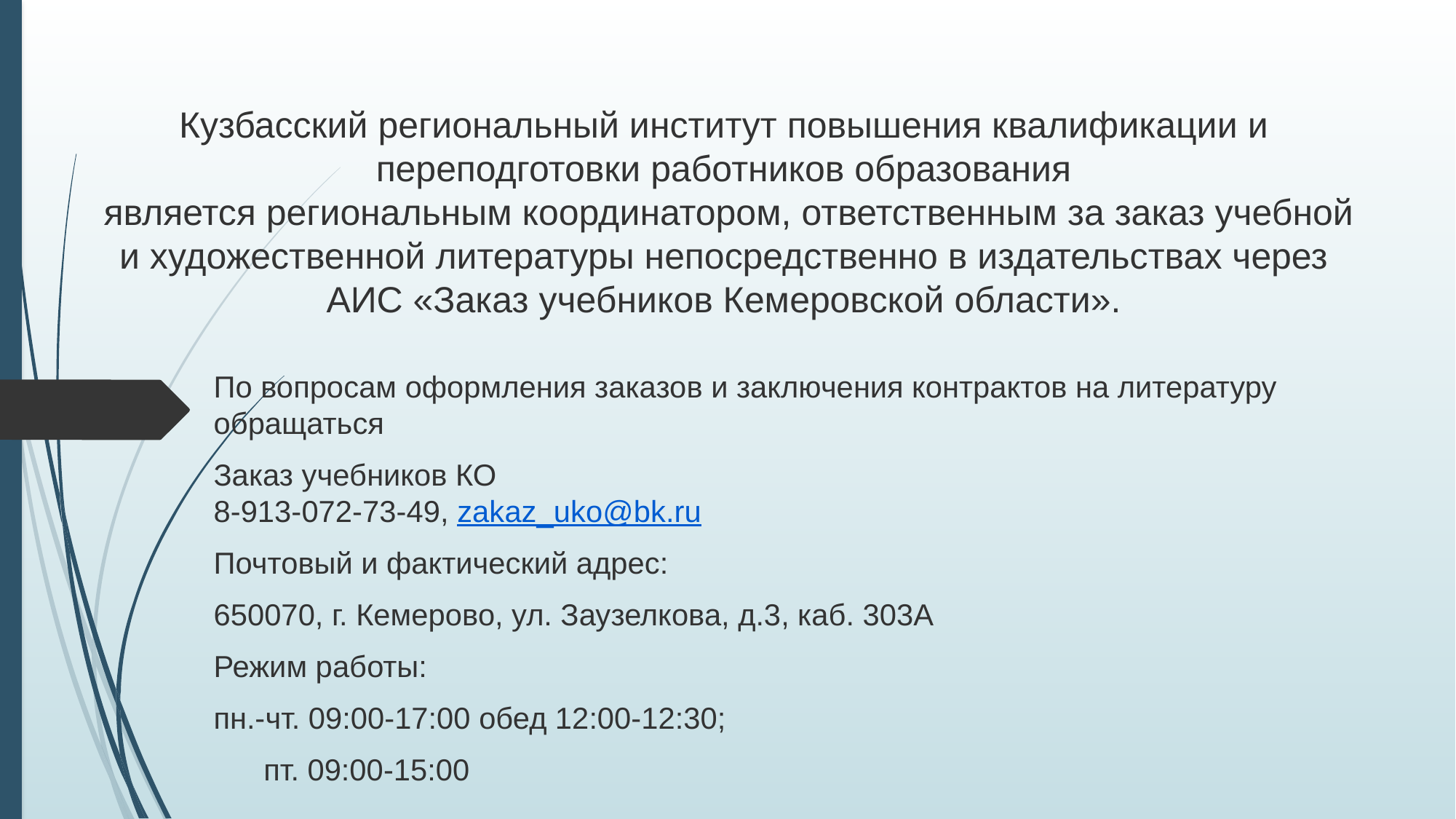

# Кузбасский региональный институт повышения квалификации и переподготовки работников образования является региональным координатором, ответственным за заказ учебной и художественной литературы непосредственно в издательствах через АИС «Заказ учебников Кемеровской области».
По вопросам оформления заказов и заключения контрактов на литературу обращаться
Заказ учебников КО
8-913-072-73-49, zakaz_uko@bk.ru
Почтовый и фактический адрес:
650070, г. Кемерово, ул. Заузелкова, д.3, каб. 303А
Режим работы:
пн.-чт. 09:00-17:00 обед 12:00-12:30;
      пт. 09:00-15:00